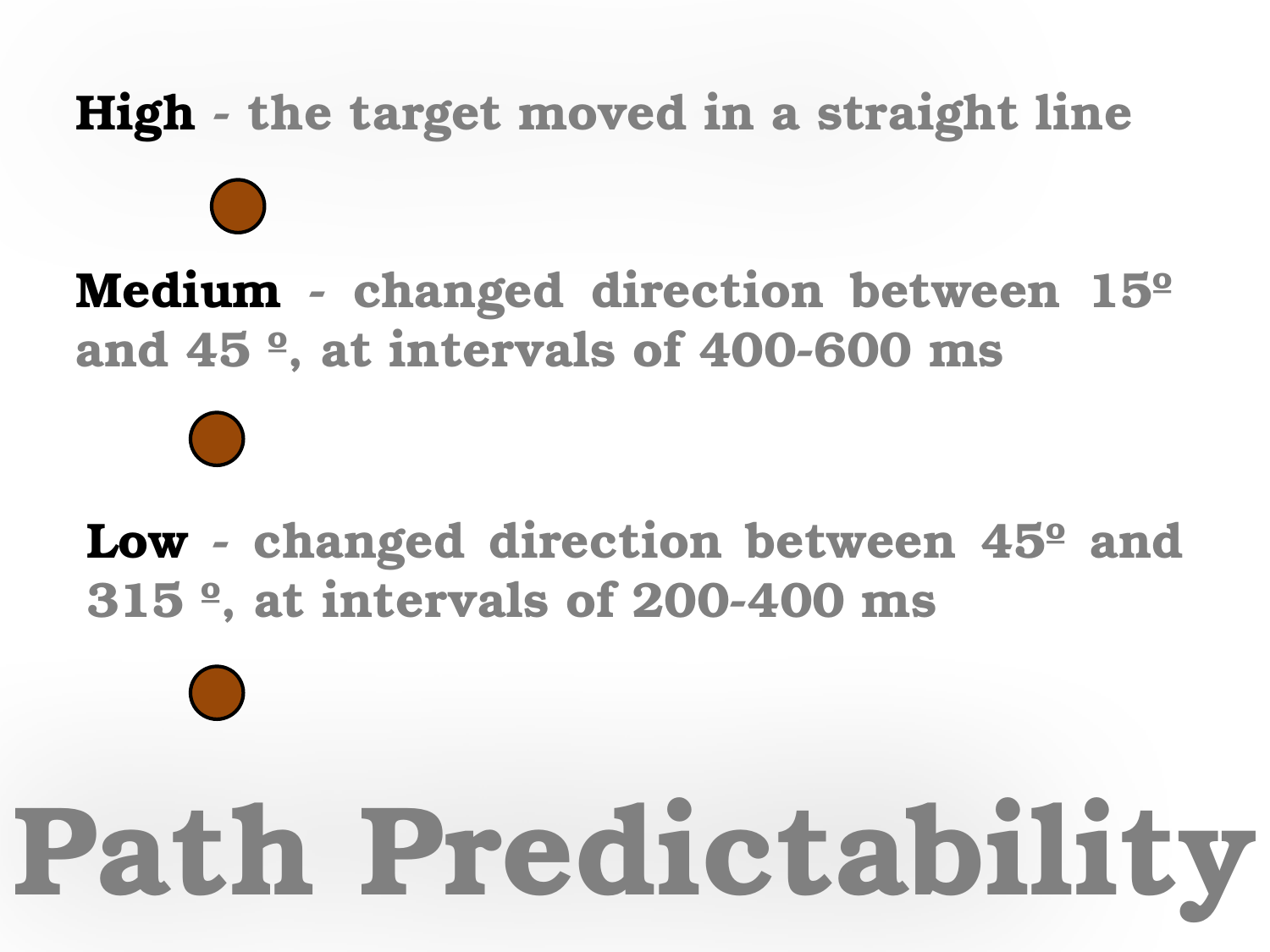

High - the target moved in a straight line

Medium - changed direction between 15º and 45 º, at intervals of 400-600 ms

Low - changed direction between 45º and 315 º, at intervals of 200-400 ms

Path Predictability